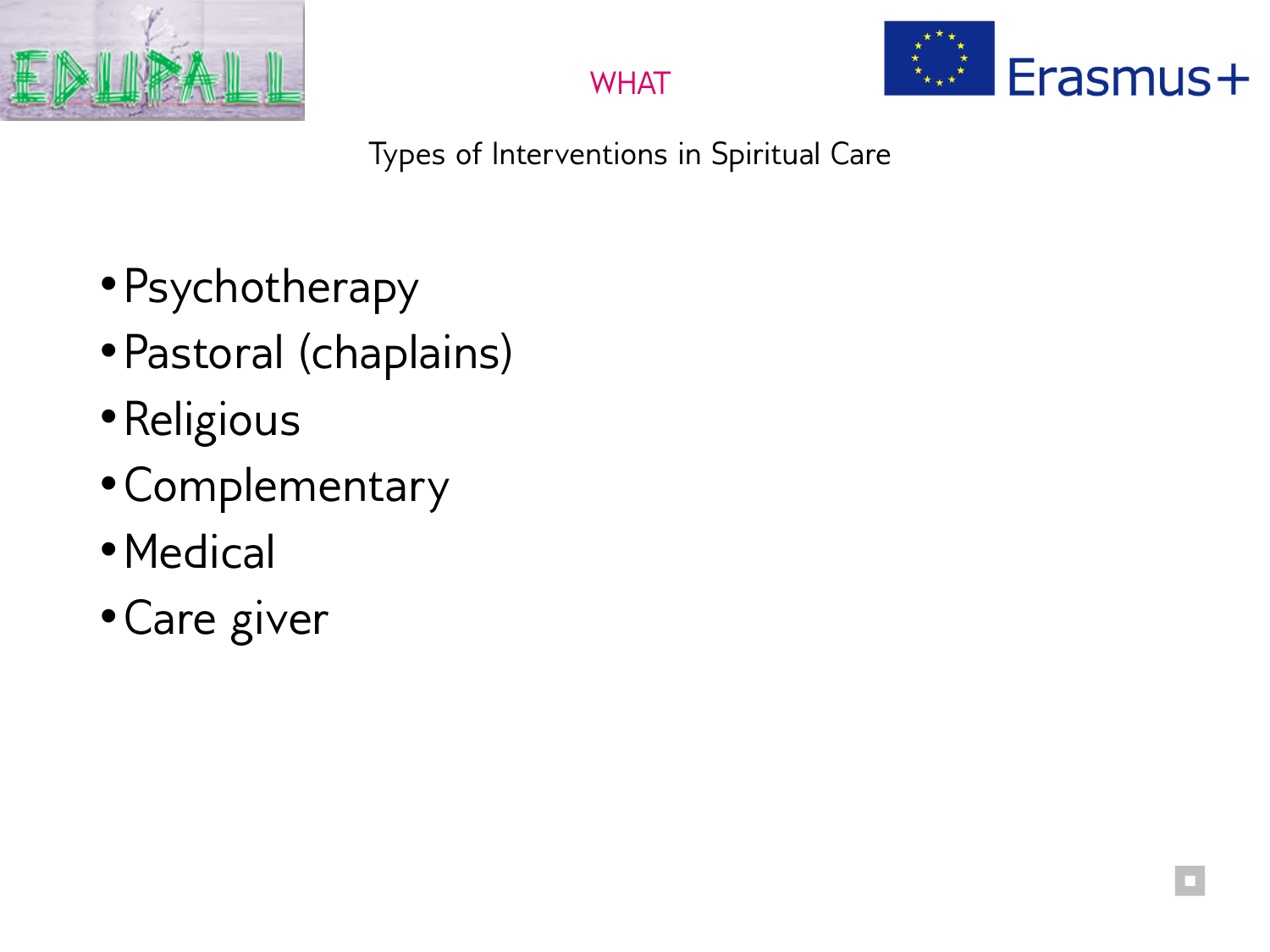

# WHAT Types of Interventions in Spiritual Care
Psychotherapy
Pastoral (chaplains)
Religious
Complementary
Medical
Care giver